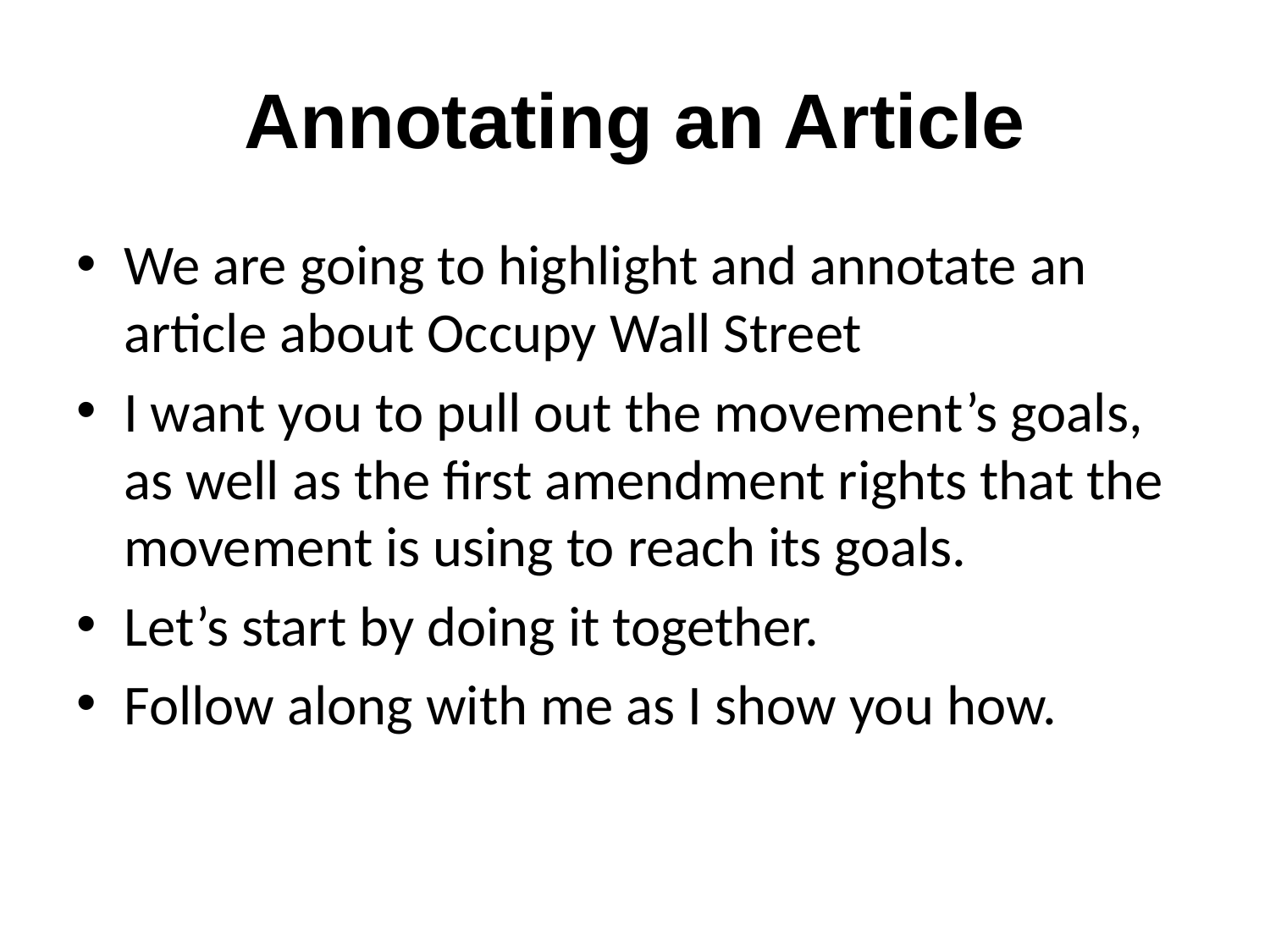

# Annotating an Article
We are going to highlight and annotate an article about Occupy Wall Street
I want you to pull out the movement’s goals, as well as the first amendment rights that the movement is using to reach its goals.
Let’s start by doing it together.
Follow along with me as I show you how.